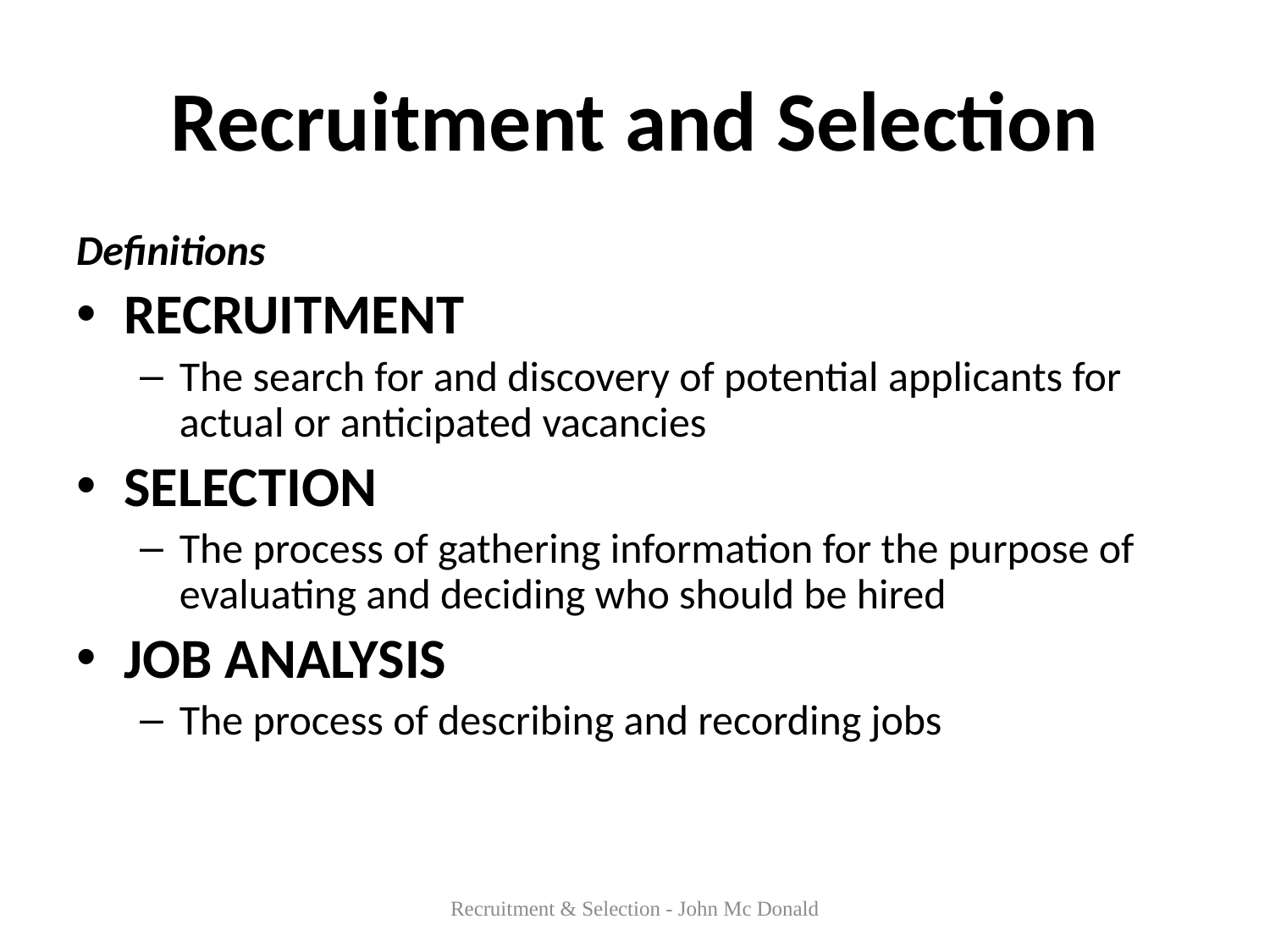

# Recruitment and Selection
Definitions
RECRUITMENT
The search for and discovery of potential applicants for actual or anticipated vacancies
SELECTION
The process of gathering information for the purpose of evaluating and deciding who should be hired
JOB ANALYSIS
The process of describing and recording jobs
Recruitment & Selection - John Mc Donald